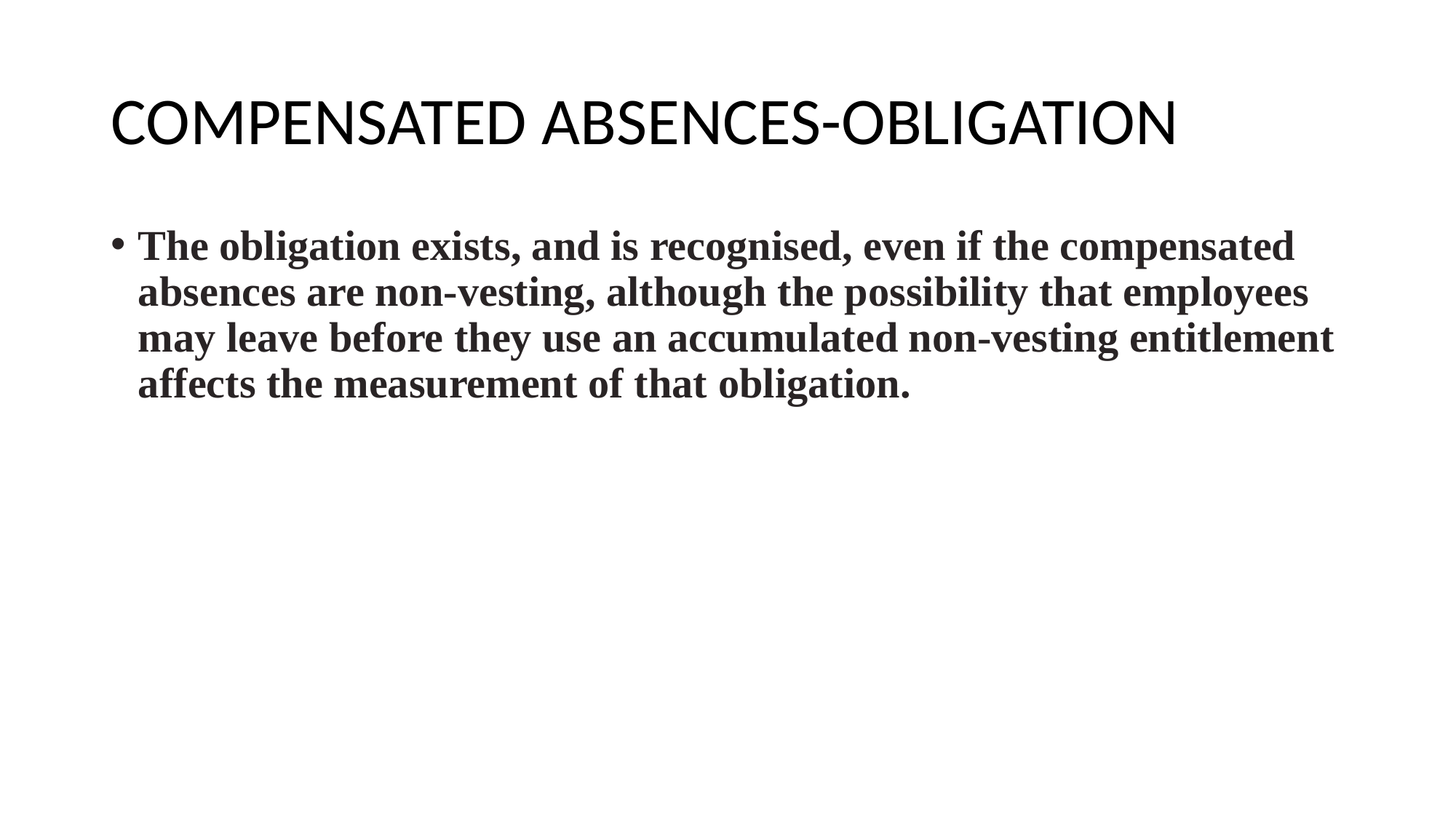

# COMPENSATED ABSENCES-OBLIGATION
The obligation exists, and is recognised, even if the compensated absences are non-vesting, although the possibility that employees may leave before they use an accumulated non-vesting entitlement affects the measurement of that obligation.